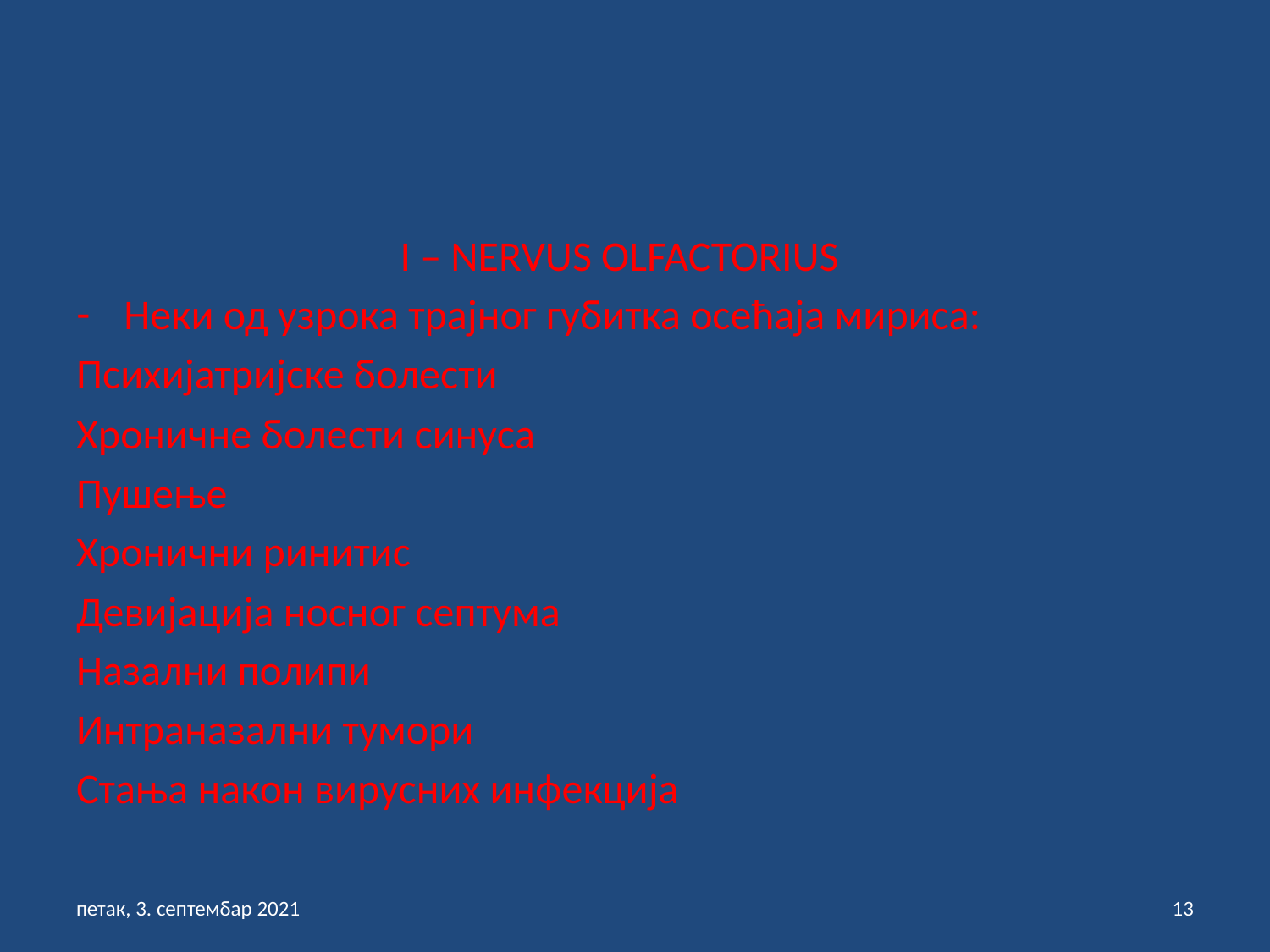

I – NERVUS OLFACTORIUS
Неки од узрока трајног губитка осећаја мириса:
Психијатријске болести
Хроничне болести синуса
Пушење
Хронични ринитис
Девијација носног септума
Назални полипи
Интраназални тумори
Стања након вирусних инфекција

петак, 3. септембар 2021
13